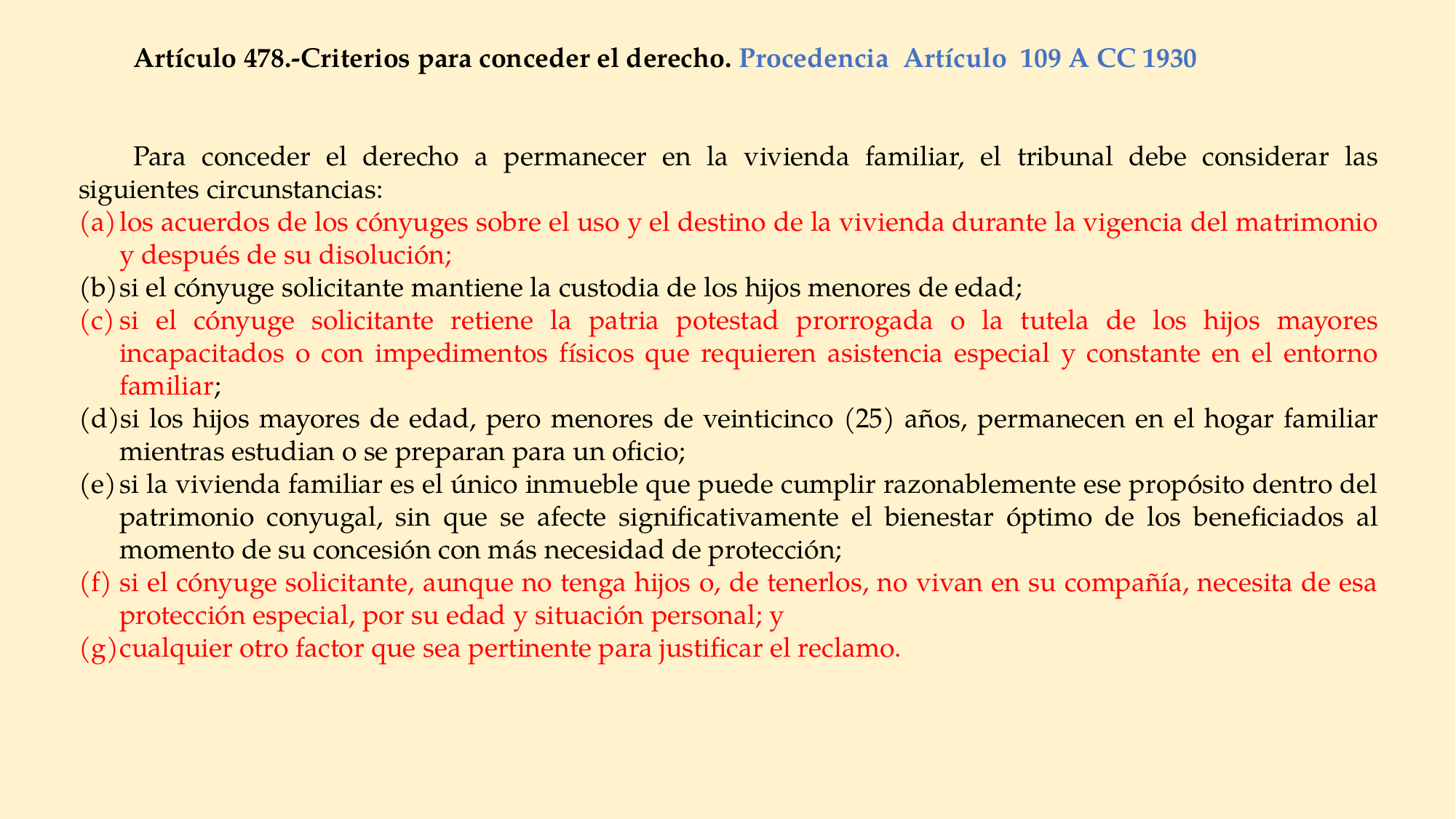

Artículo 478.-Criterios para conceder el derecho. Procedencia  Artículo  109 A CC 1930

Para conceder el derecho a permanecer en la vivienda familiar, el tribunal debe considerar las siguientes circunstancias:
los acuerdos de los cónyuges sobre el uso y el destino de la vivienda durante la vigencia del matrimonio y después de su disolución;
si el cónyuge solicitante mantiene la custodia de los hijos menores de edad;
si el cónyuge solicitante retiene la patria potestad prorrogada o la tutela de los hijos mayores incapacitados o con impedimentos físicos que requieren asistencia especial y constante en el entorno familiar;
si los hijos mayores de edad, pero menores de veinticinco (25) años, permanecen en el hogar familiar mientras estudian o se preparan para un oficio;
si la vivienda familiar es el único inmueble que puede cumplir razonablemente ese propósito dentro del patrimonio conyugal, sin que se afecte significativamente el bienestar óptimo de los beneficiados al momento de su concesión con más necesidad de protección;
si el cónyuge solicitante, aunque no tenga hijos o, de tenerlos, no vivan en su compañía, necesita de esa protección especial, por su edad y situación personal; y
cualquier otro factor que sea pertinente para justificar el reclamo.